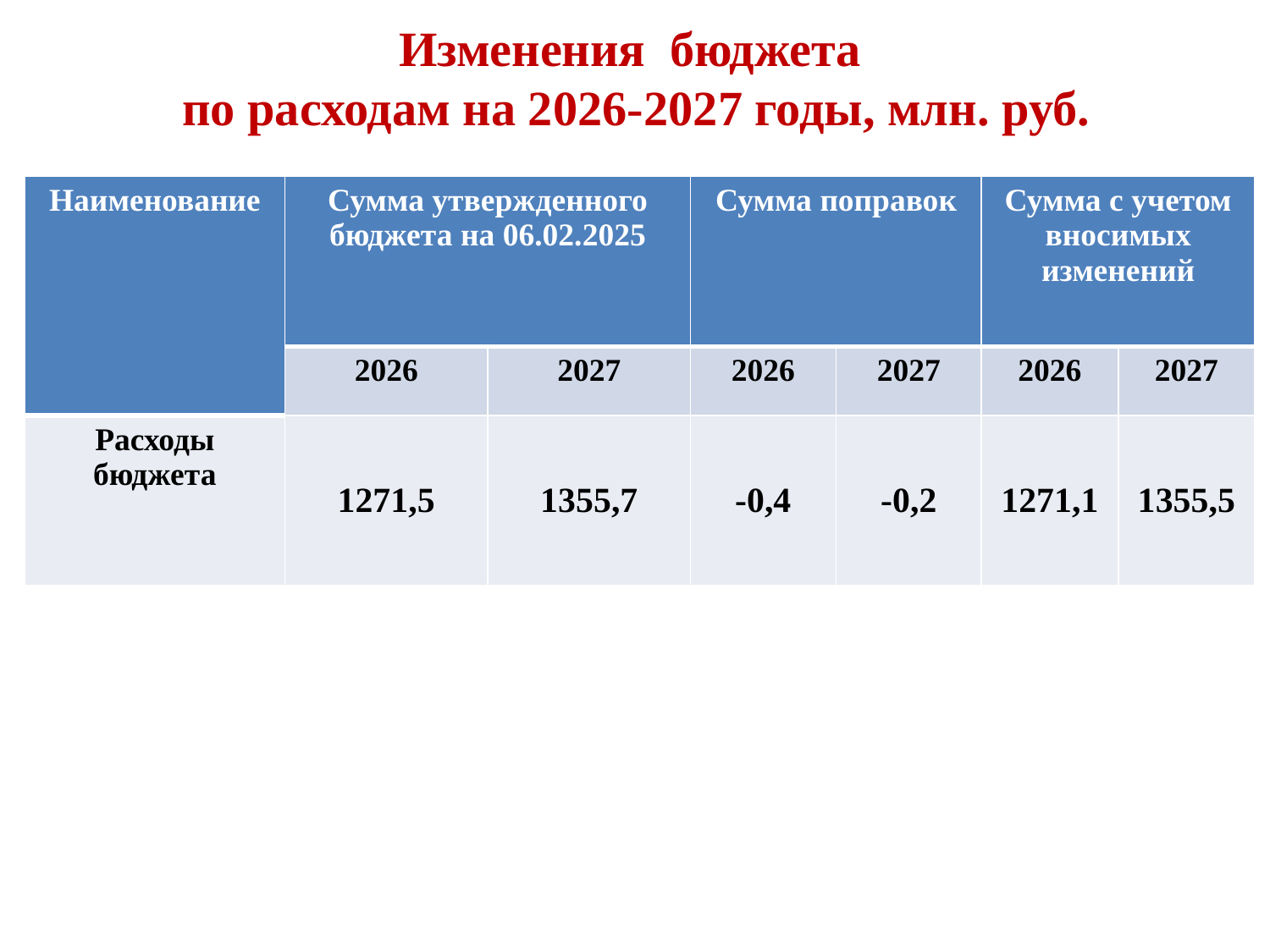

# Изменения  бюджета по расходам на 2026-2027 годы, млн. руб.
| Наименование | Сумма утвержденного бюджета на 06.02.2025 |  | Сумма поправок |  | Сумма с учетом вносимых изменений |  |
| --- | --- | --- | --- | --- | --- | --- |
|  | 2026 | 2027 | 2026 | 2027 | 2026 | 2027 |
| Расходы бюджета | 1271,5 | 1355,7 | -0,4 | -0,2 | 1271,1 | 1355,5 |